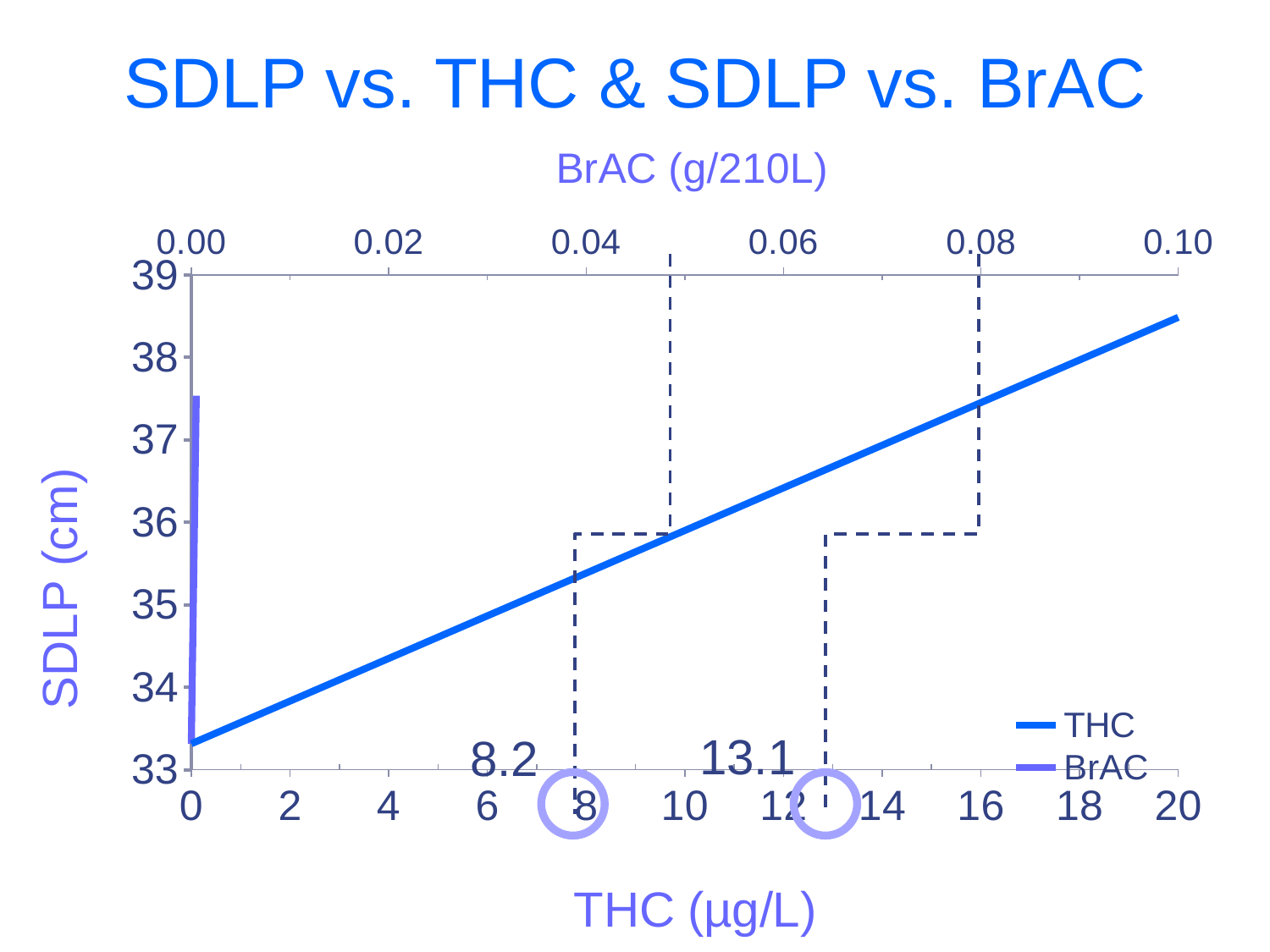

# SDLP vs. THC & SDLP vs. BrAC

### Chart

| Category |  |  |
|---|---|---|
13.1
8.2